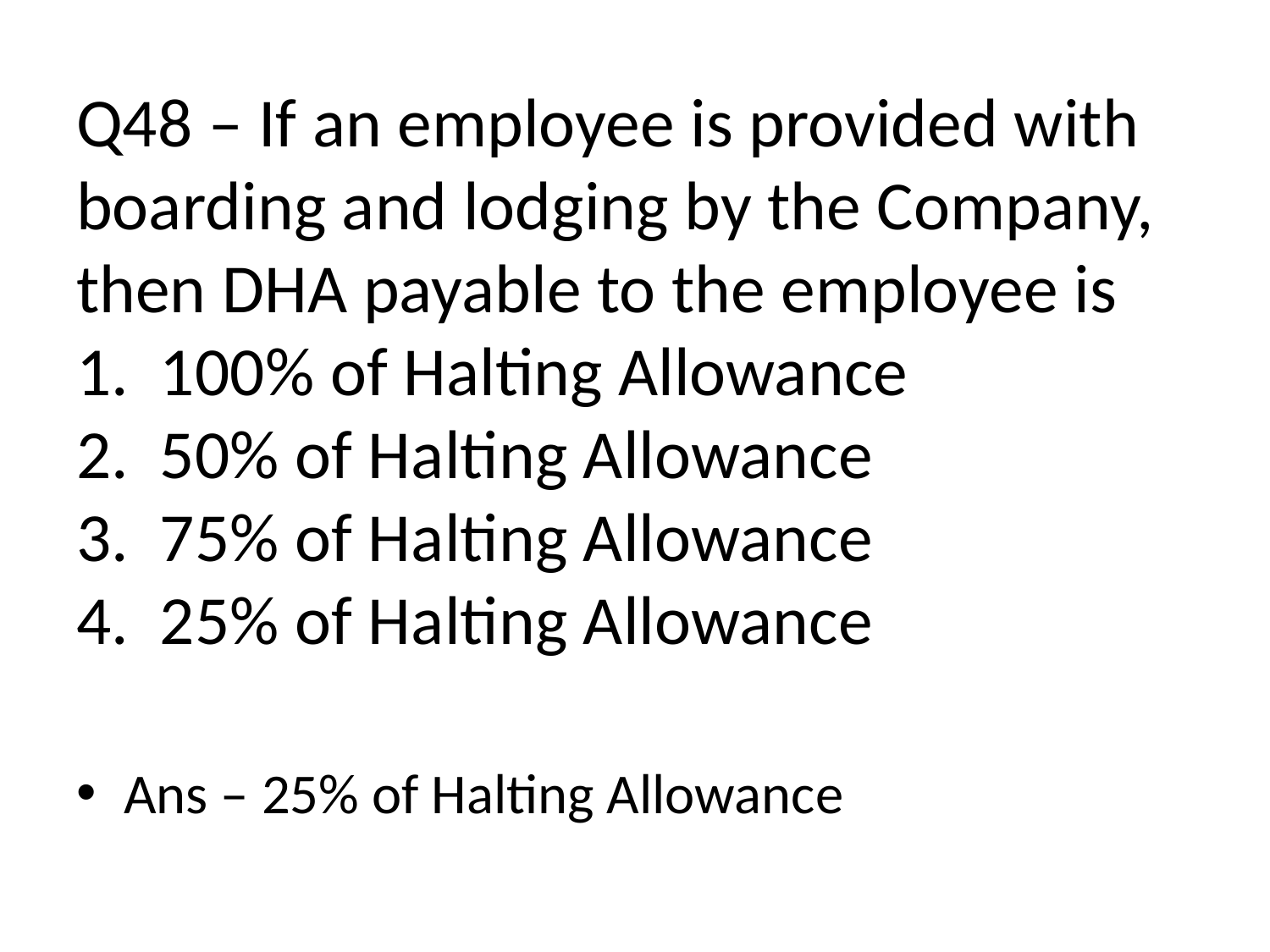

# Q48 – If an employee is provided with boarding and lodging by the Company, then DHA payable to the employee is 1.  100% of Halting Allowance 2.  50% of Halting Allowance 3.  75% of Halting Allowance 4.  25% of Halting Allowance
Ans – 25% of Halting Allowance